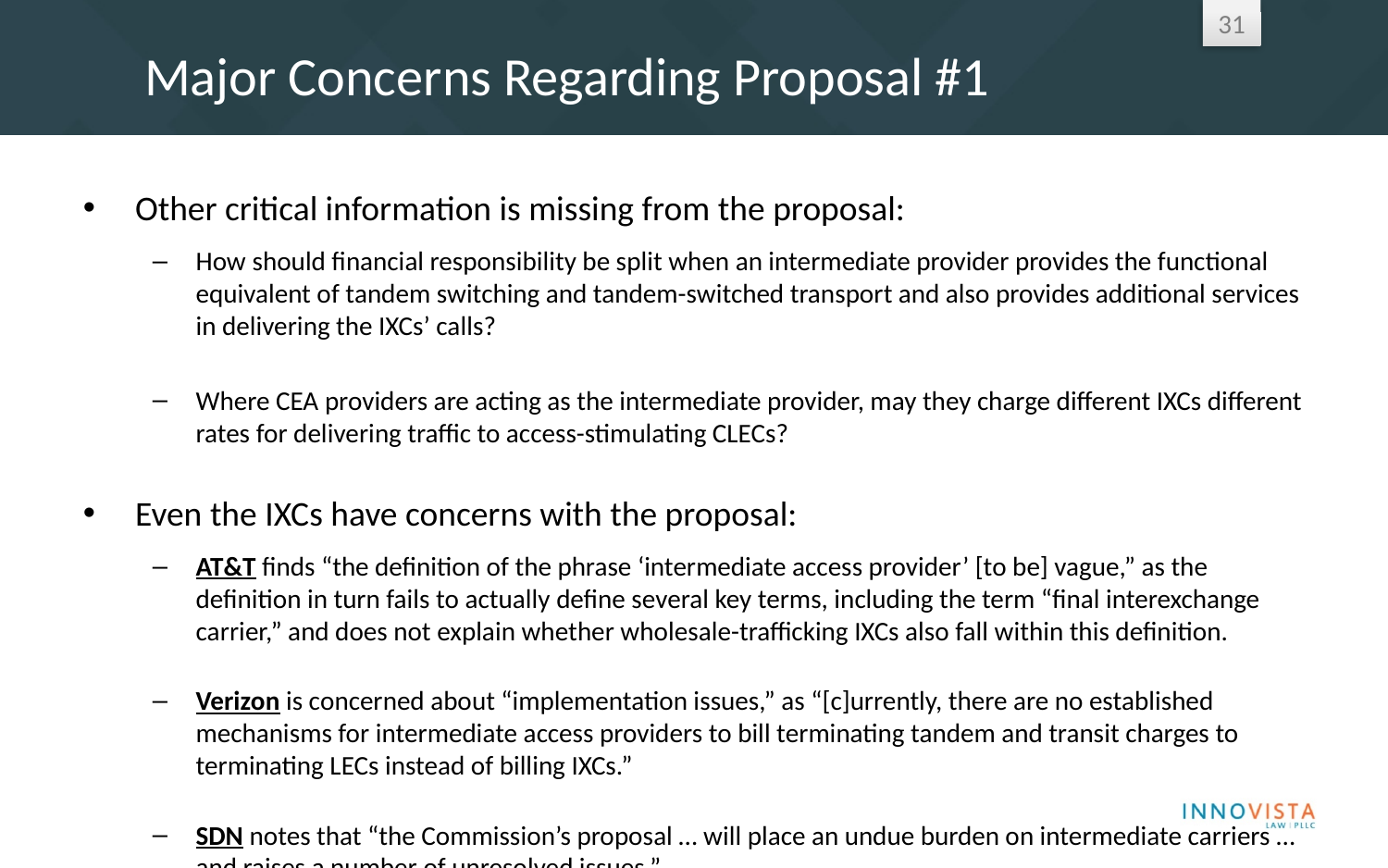

# Major Concerns Regarding Proposal #1
Other critical information is missing from the proposal:

How should financial responsibility be split when an intermediate provider provides the functional equivalent of tandem switching and tandem-switched transport and also provides additional services in delivering the IXCs’ calls?

Where CEA providers are acting as the intermediate provider, may they charge different IXCs different rates for delivering traffic to access-stimulating CLECs?

Even the IXCs have concerns with the proposal:

AT&T finds “the definition of the phrase ‘intermediate access provider’ [to be] vague,” as the definition in turn fails to actually define several key terms, including the term “final interexchange carrier,” and does not explain whether wholesale-trafficking IXCs also fall within this definition.

Verizon is concerned about “implementation issues,” as “[c]urrently, there are no established mechanisms for intermediate access providers to bill terminating tandem and transit charges to terminating LECs instead of billing IXCs.”

SDN notes that “the Commission’s proposal … will place an undue burden on intermediate carriers … and raises a number of unresolved issues.”